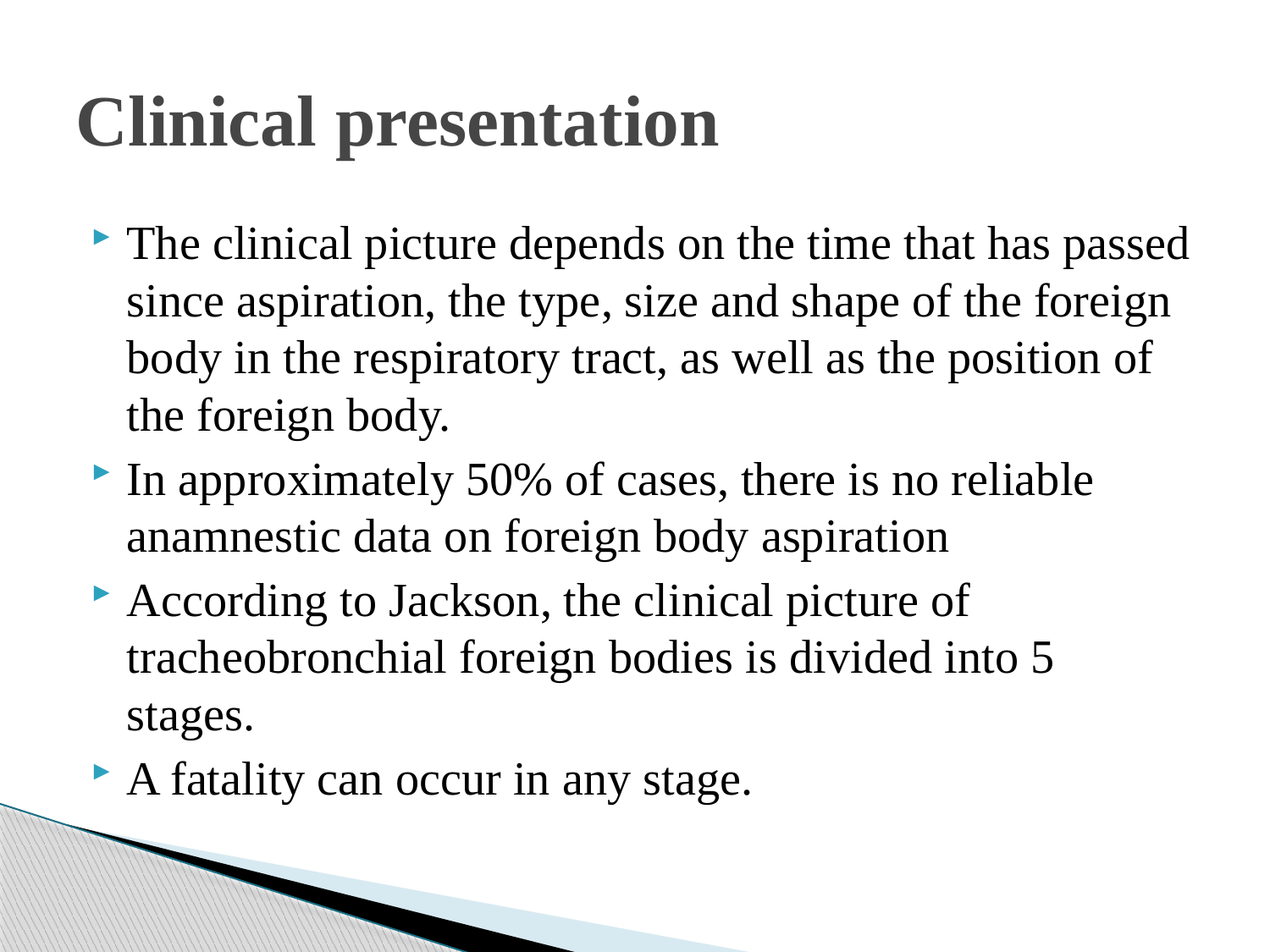

# Clinical presentation
The clinical picture depends on the time that has passed since aspiration, the type, size and shape of the foreign body in the respiratory tract, as well as the position of the foreign body.
In approximately 50% of cases, there is no reliable anamnestic data on foreign body aspiration
According to Jackson, the clinical picture of tracheobronchial foreign bodies is divided into 5 stages.
A fatality can occur in any stage.